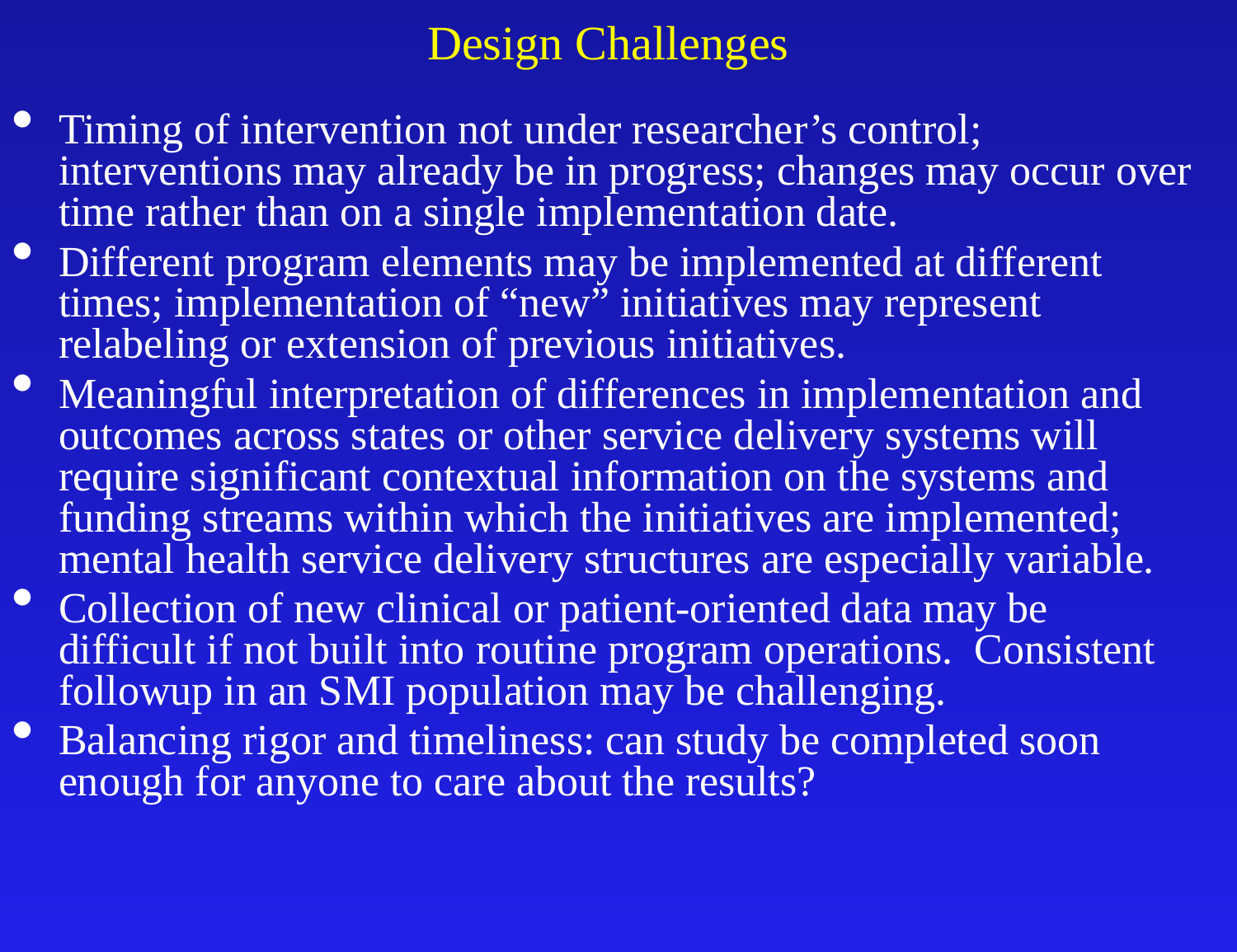

# Design Challenges
Timing of intervention not under researcher’s control; interventions may already be in progress; changes may occur over time rather than on a single implementation date.
Different program elements may be implemented at different times; implementation of “new” initiatives may represent relabeling or extension of previous initiatives.
Meaningful interpretation of differences in implementation and outcomes across states or other service delivery systems will require significant contextual information on the systems and funding streams within which the initiatives are implemented; mental health service delivery structures are especially variable.
Collection of new clinical or patient-oriented data may be difficult if not built into routine program operations.  Consistent followup in an SMI population may be challenging.
Balancing rigor and timeliness: can study be completed soon enough for anyone to care about the results?